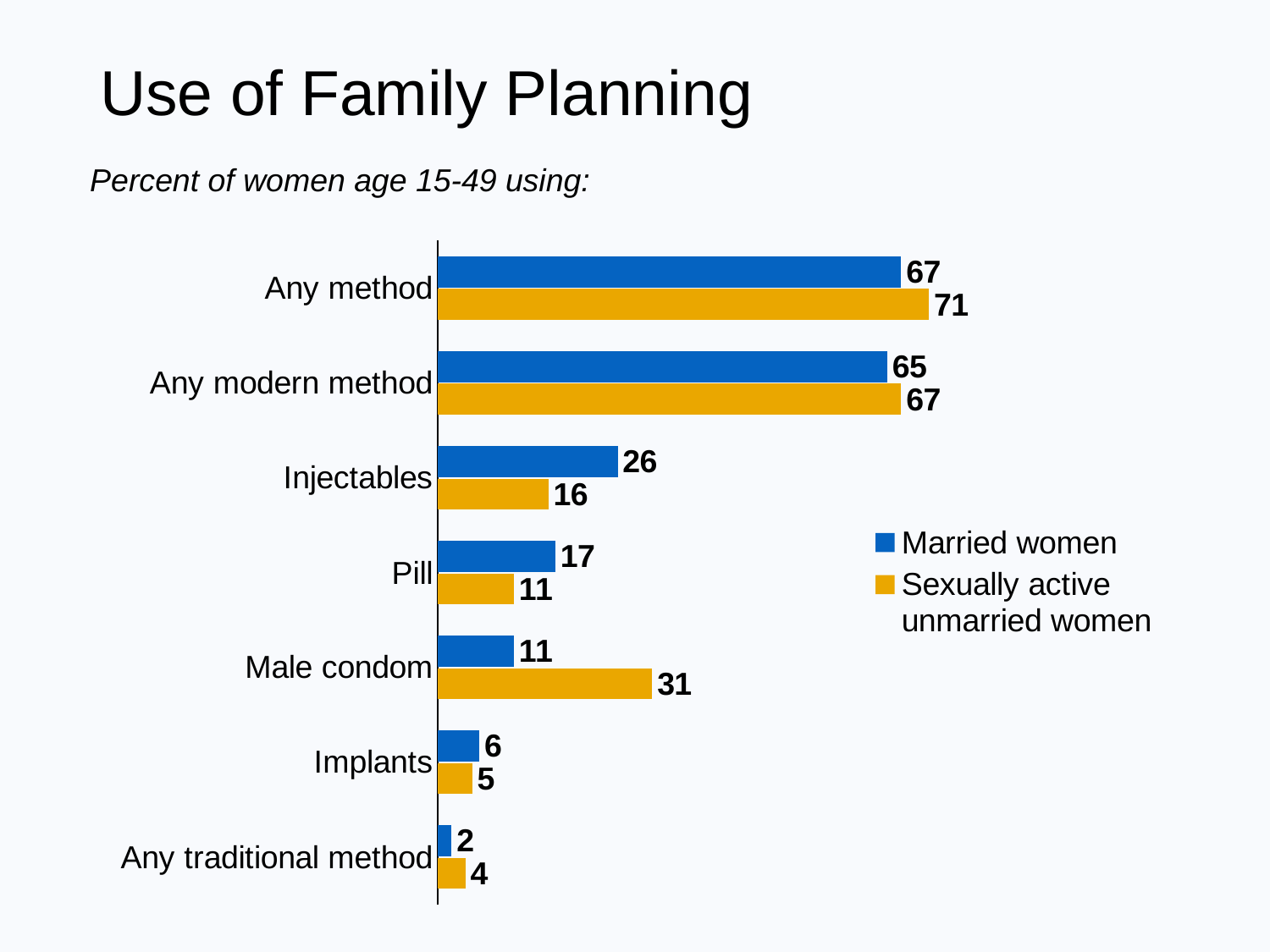

# Use of Family Planning
Percent of women age 15-49 using:

### Chart

| Category | Sexually active
unmarried women | Married women |
|---|---|---|
| Any traditional method | 4.0 | 2.0 |
| Implants | 5.0 | 6.0 |
| Male condom | 31.0 | 11.0 |
| Pill | 11.0 | 17.0 |
| Injectables | 16.0 | 26.0 |
| Any modern method | 67.0 | 65.0 |
| Any method | 71.0 | 67.0 |